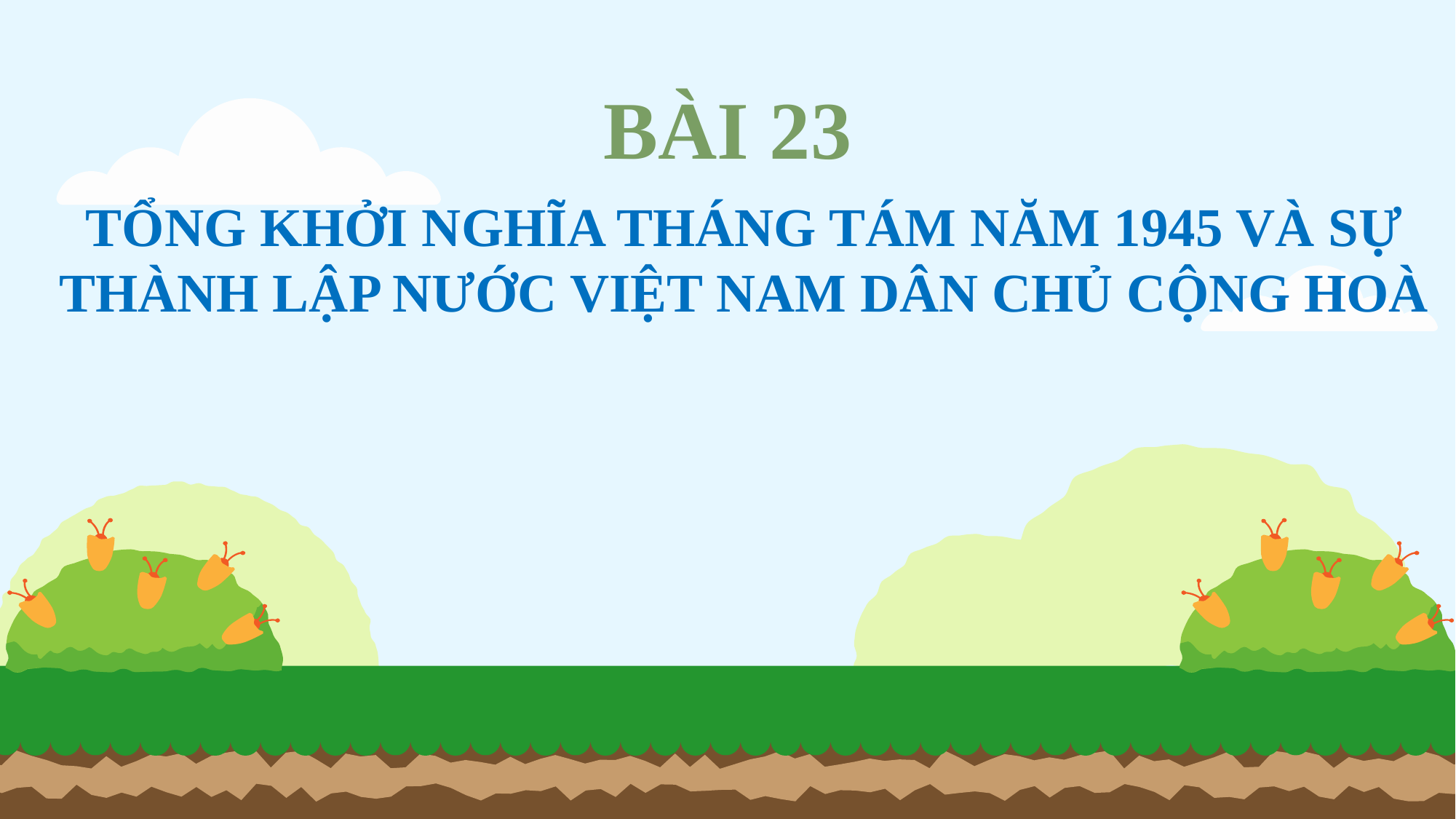

BÀI 23

TỔNG KHỞI NGHĨA THÁNG TÁM NĂM 1945 VÀ SỰ THÀNH LẬP NƯỚC VIỆT NAM DÂN CHỦ CỘNG HOÀ